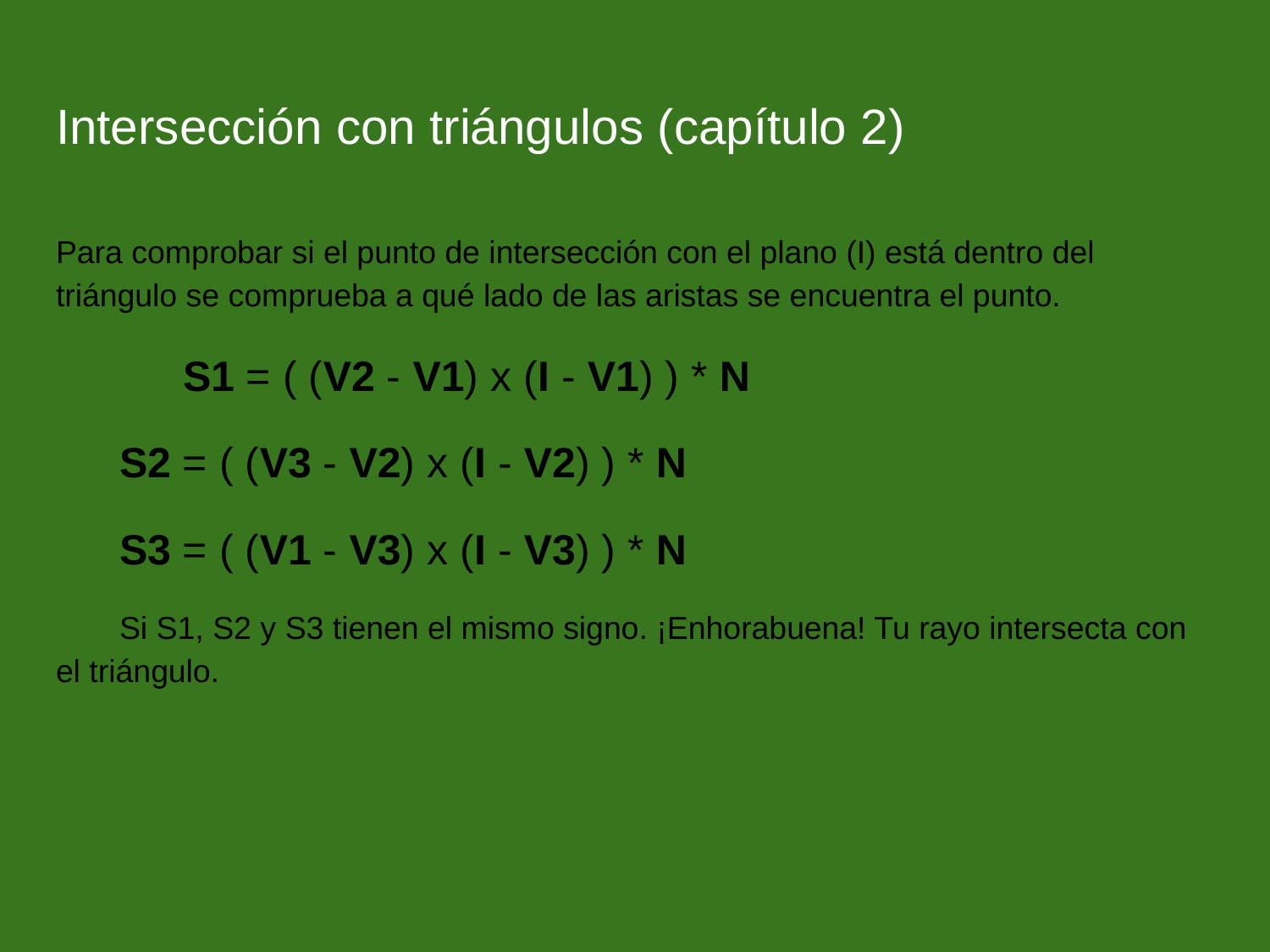

# Intersección con triángulos (capítulo 2)
Para comprobar si el punto de intersección con el plano (I) está dentro del triángulo se comprueba a qué lado de las aristas se encuentra el punto.
	S1 = ( (V2 - V1) x (I - V1) ) * N
S2 = ( (V3 - V2) x (I - V2) ) * N
S3 = ( (V1 - V3) x (I - V3) ) * N
Si S1, S2 y S3 tienen el mismo signo. ¡Enhorabuena! Tu rayo intersecta con el triángulo.